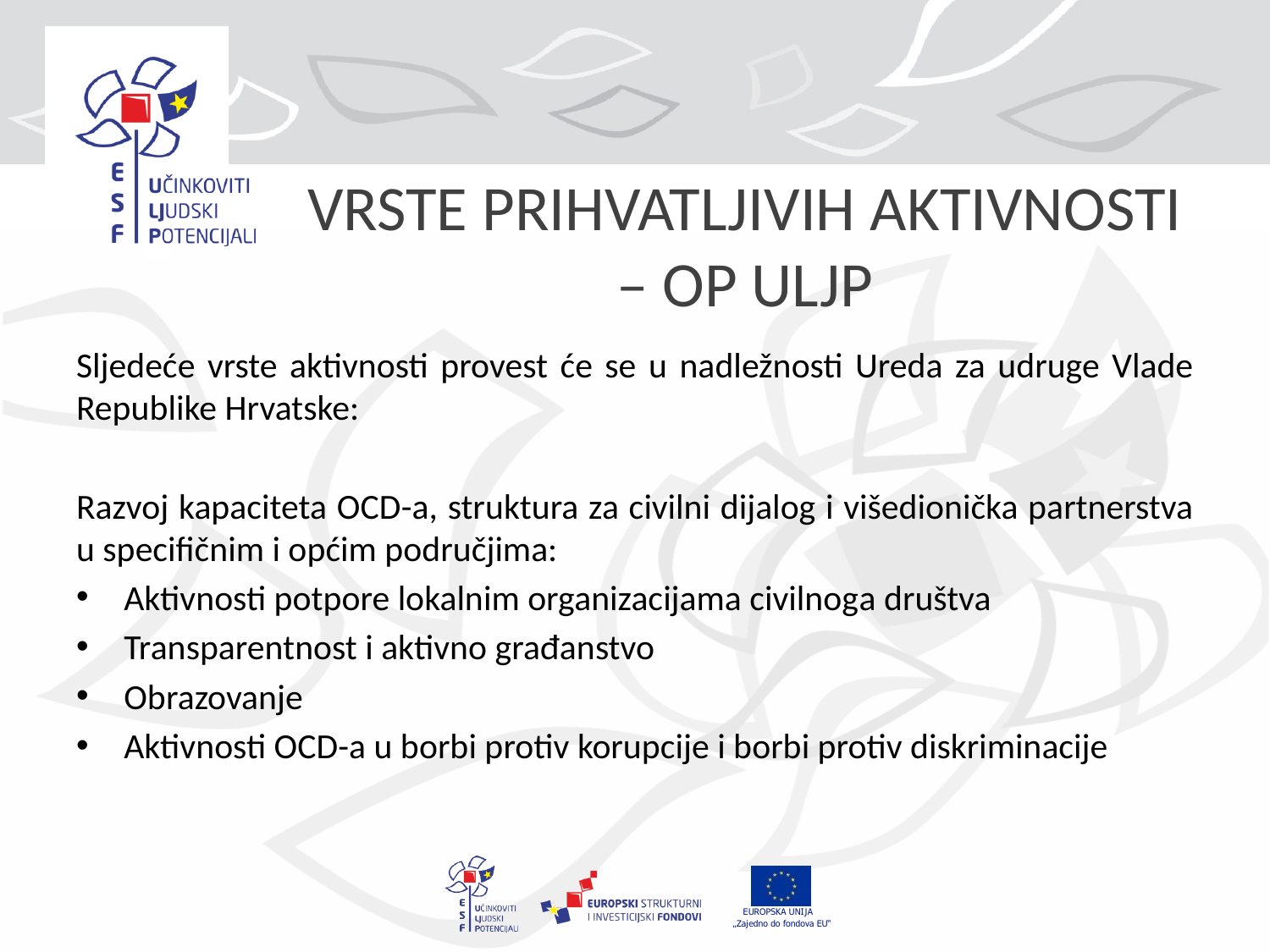

VRSTE PRIHVATLJIVIH AKTIVNOSTI – OP ULJP
Sljedeće vrste aktivnosti provest će se u nadležnosti Ureda za udruge Vlade Republike Hrvatske:

Razvoj kapaciteta OCD-a, struktura za civilni dijalog i višedionička partnerstva u specifičnim i općim područjima:
Aktivnosti potpore lokalnim organizacijama civilnoga društva
Transparentnost i aktivno građanstvo
Obrazovanje
Aktivnosti OCD-a u borbi protiv korupcije i borbi protiv diskriminacije